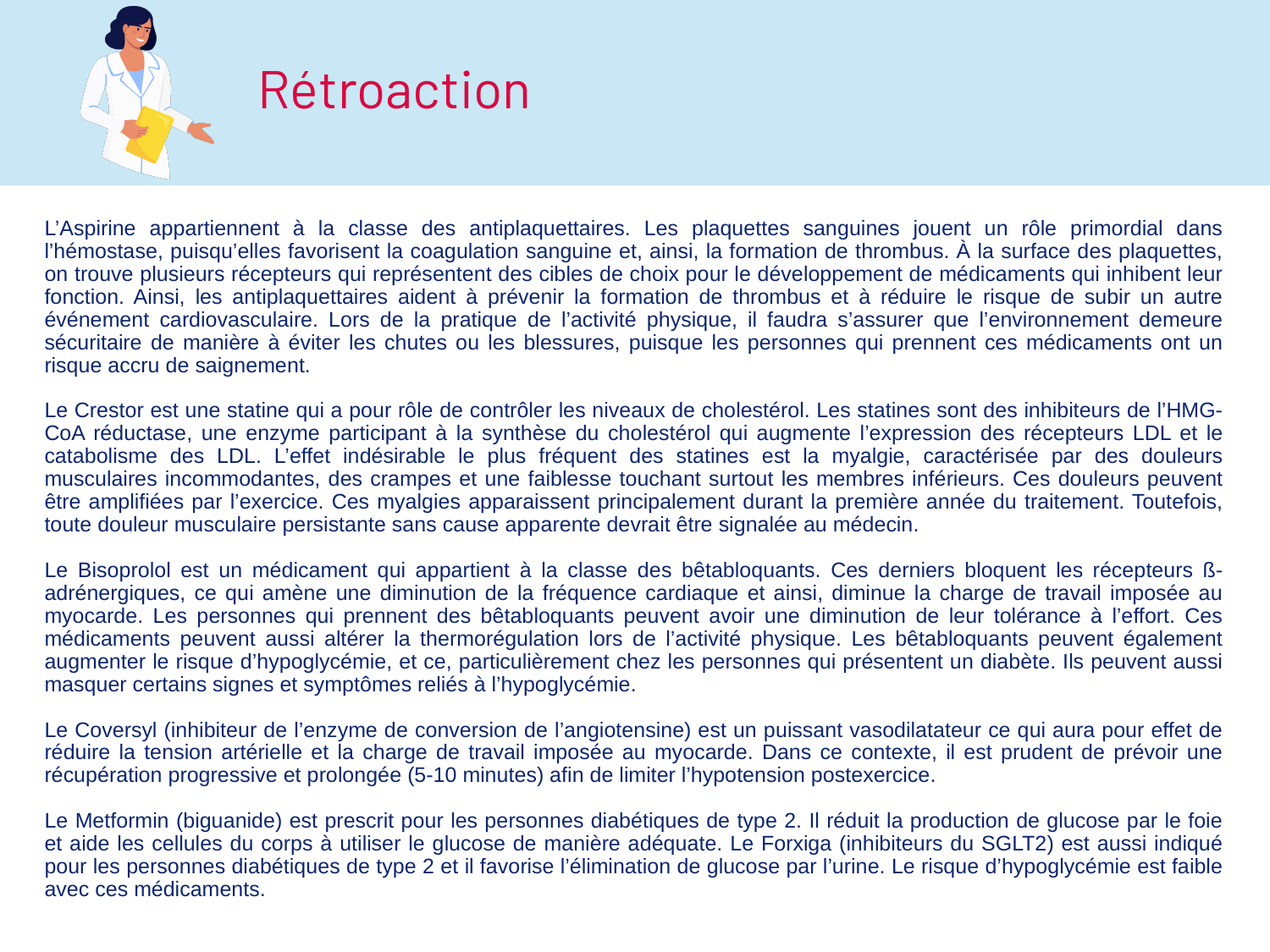

# Rétroaction
L’Aspirine appartiennent à la classe des antiplaquettaires. Les plaquettes sanguines jouent un rôle primordial dans l’hémostase, puisqu’elles favorisent la coagulation sanguine et, ainsi, la formation de thrombus. À la surface des plaquettes, on trouve plusieurs récepteurs qui représentent des cibles de choix pour le développement de médicaments qui inhibent leur fonction. Ainsi, les antiplaquettaires aident à prévenir la formation de thrombus et à réduire le risque de subir un autre événement cardiovasculaire. Lors de la pratique de l’activité physique, il faudra s’assurer que l’environnement demeure sécuritaire de manière à éviter les chutes ou les blessures, puisque les personnes qui prennent ces médicaments ont un risque accru de saignement.

Le Crestor est une statine qui a pour rôle de contrôler les niveaux de cholestérol. Les statines sont des inhibiteurs de l’HMG-CoA réductase, une enzyme participant à la synthèse du cholestérol qui augmente l’expression des récepteurs LDL et le catabolisme des LDL. L’effet indésirable le plus fréquent des statines est la myalgie, caractérisée par des douleurs musculaires incommodantes, des crampes et une faiblesse touchant surtout les membres inférieurs. Ces douleurs peuvent être amplifiées par l’exercice. Ces myalgies apparaissent principalement durant la première année du traitement. Toutefois, toute douleur musculaire persistante sans cause apparente devrait être signalée au médecin.

Le Bisoprolol est un médicament qui appartient à la classe des bêtabloquants. Ces derniers bloquent les récepteurs ß-adrénergiques, ce qui amène une diminution de la fréquence cardiaque et ainsi, diminue la charge de travail imposée au myocarde. Les personnes qui prennent des bêtabloquants peuvent avoir une diminution de leur tolérance à l’effort. Ces médicaments peuvent aussi altérer la thermorégulation lors de l’activité physique. Les bêtabloquants peuvent également augmenter le risque d’hypoglycémie, et ce, particulièrement chez les personnes qui présentent un diabète. Ils peuvent aussi masquer certains signes et symptômes reliés à l’hypoglycémie.

Le Coversyl (inhibiteur de l’enzyme de conversion de l’angiotensine) est un puissant vasodilatateur ce qui aura pour effet de réduire la tension artérielle et la charge de travail imposée au myocarde. Dans ce contexte, il est prudent de prévoir une récupération progressive et prolongée (5-10 minutes) afin de limiter l’hypotension postexercice.

Le Metformin (biguanide) est prescrit pour les personnes diabétiques de type 2. Il réduit la production de glucose par le foie et aide les cellules du corps à utiliser le glucose de manière adéquate. Le Forxiga (inhibiteurs du SGLT2) est aussi indiqué pour les personnes diabétiques de type 2 et il favorise l’élimination de glucose par l’urine. Le risque d’hypoglycémie est faible avec ces médicaments.